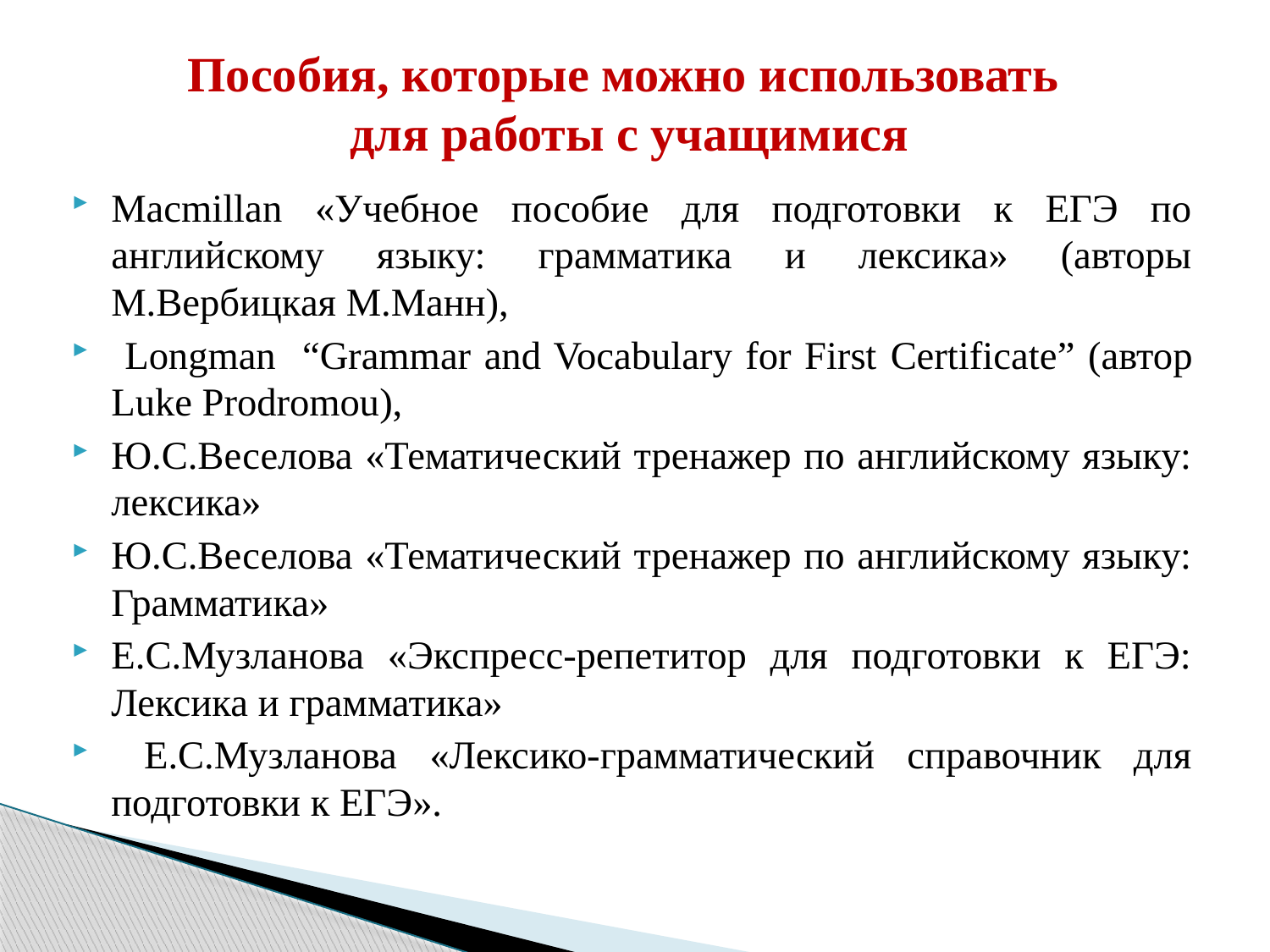

# Пособия, которые можно использовать для работы с учащимися
Macmillan «Учебное пособие для подготовки к ЕГЭ по английскому языку: грамматика и лексика» (авторы М.Вербицкая М.Манн),
 Longman  “Grammar and Vocabulary for First Certificate” (автор Luke Prodromou),
Ю.С.Веселова «Тематический тренажер по английскому языку: лексика»
Ю.С.Веселова «Тематический тренажер по английскому языку: Грамматика»
Е.С.Музланова «Экспресс-репетитор для подготовки к ЕГЭ: Лексика и грамматика»
 Е.С.Музланова «Лексико-грамматический справочник для подготовки к ЕГЭ».